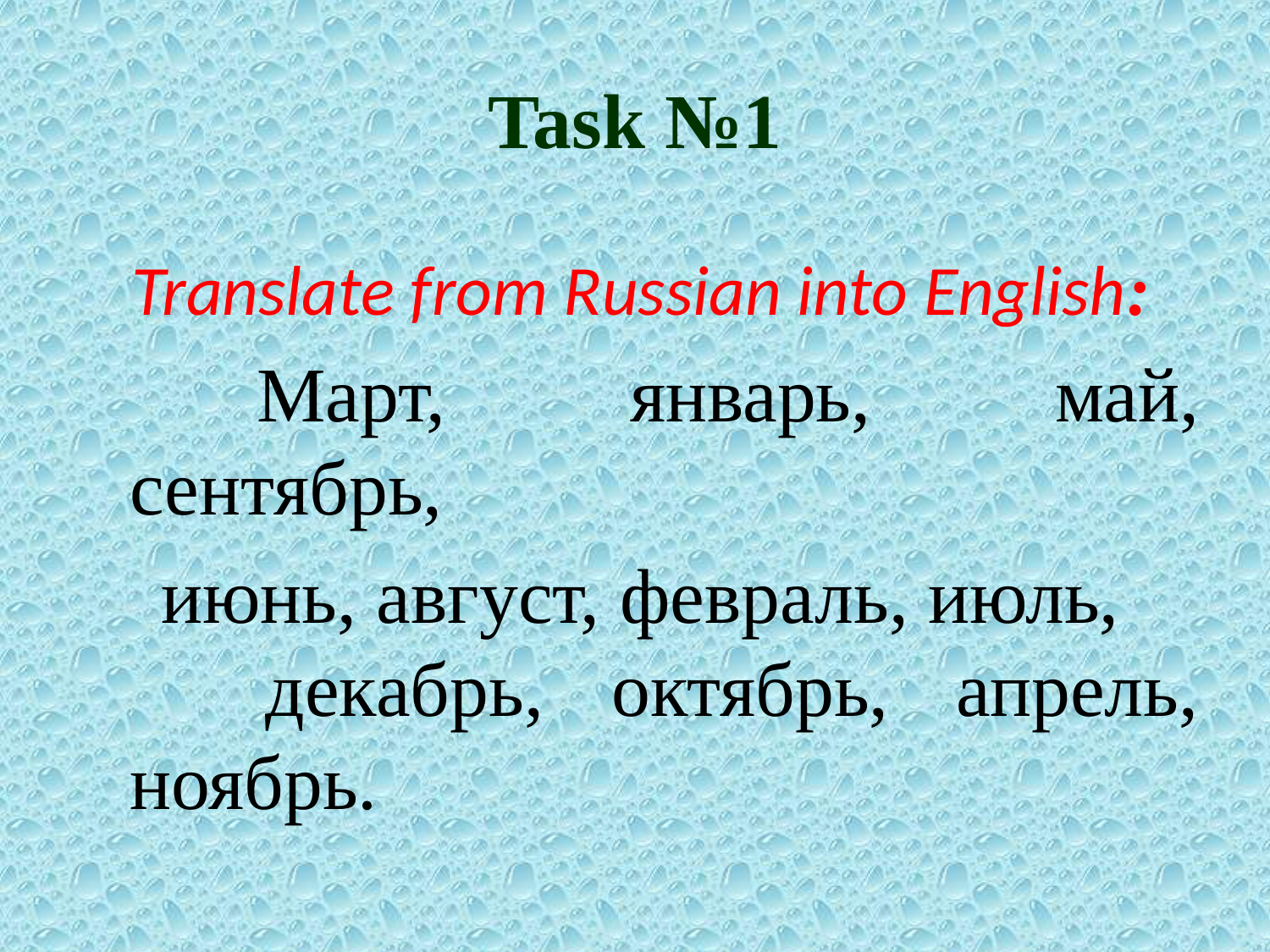

# Task №1
Translate from Russian into English:
		Март, январь, май, сентябрь,
    июнь, август, февраль, июль,       декабрь, октябрь, апрель, ноябрь.